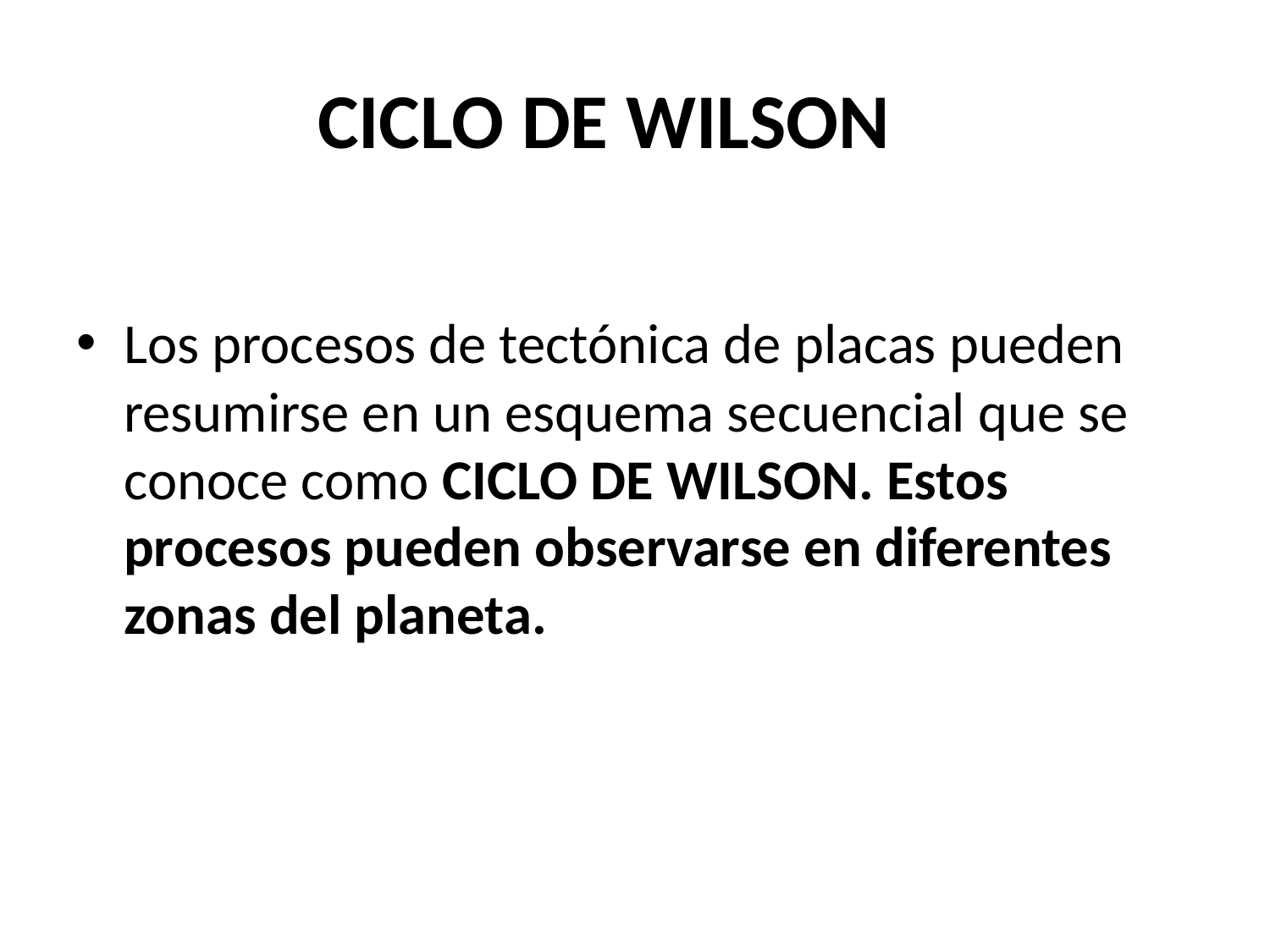

# CICLO DE WILSON

Los procesos de tectónica de placas pueden resumirse en un esquema secuencial que se conoce como CICLO DE WILSON. Estos procesos pueden observarse en diferentes zonas del planeta.